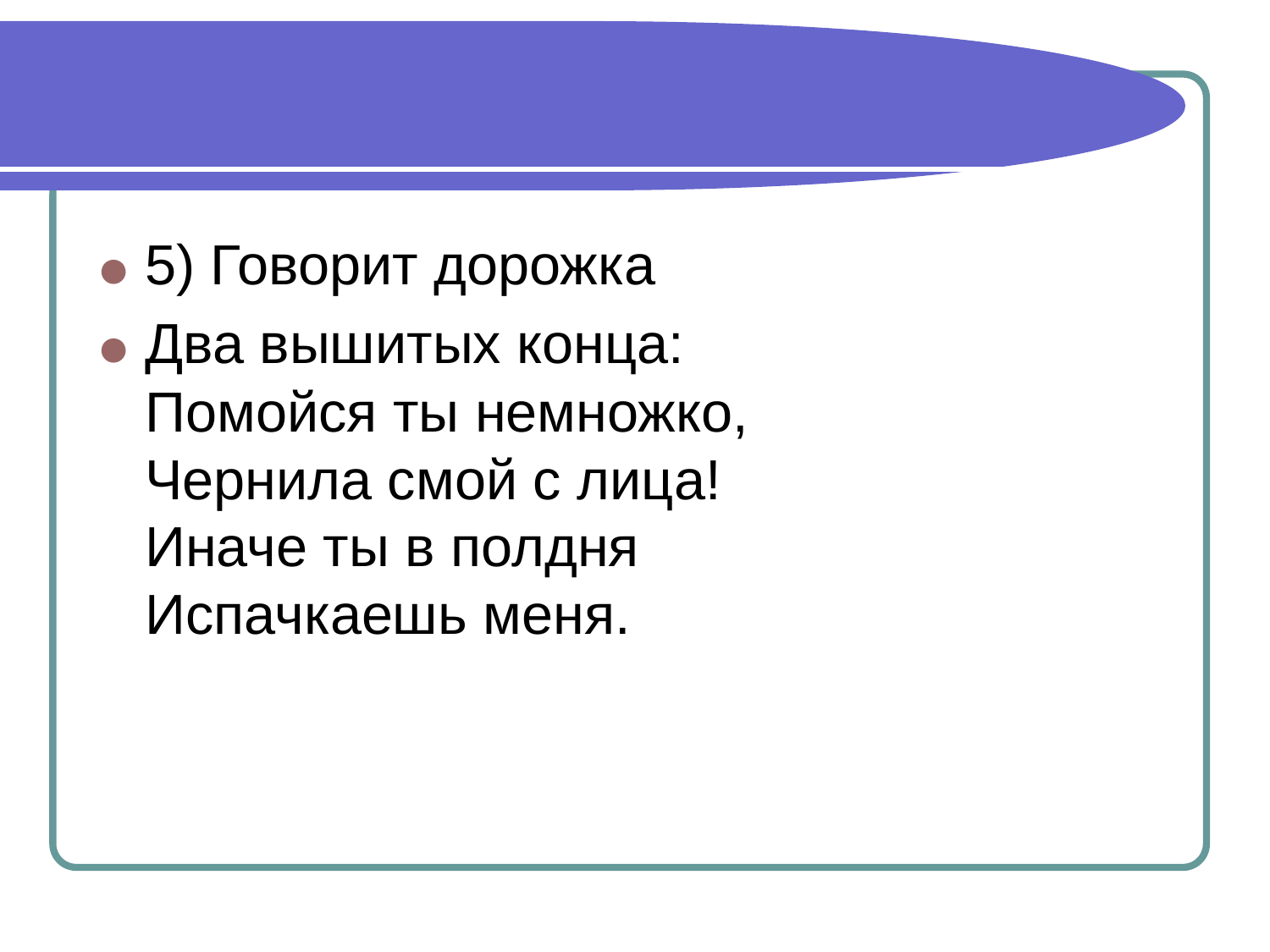

#
5) Говорит дорожка
Два вышитых конца:
Помойся ты немножко,
Чернила смой с лица!
Иначе ты в полдня
Испачкаешь меня.